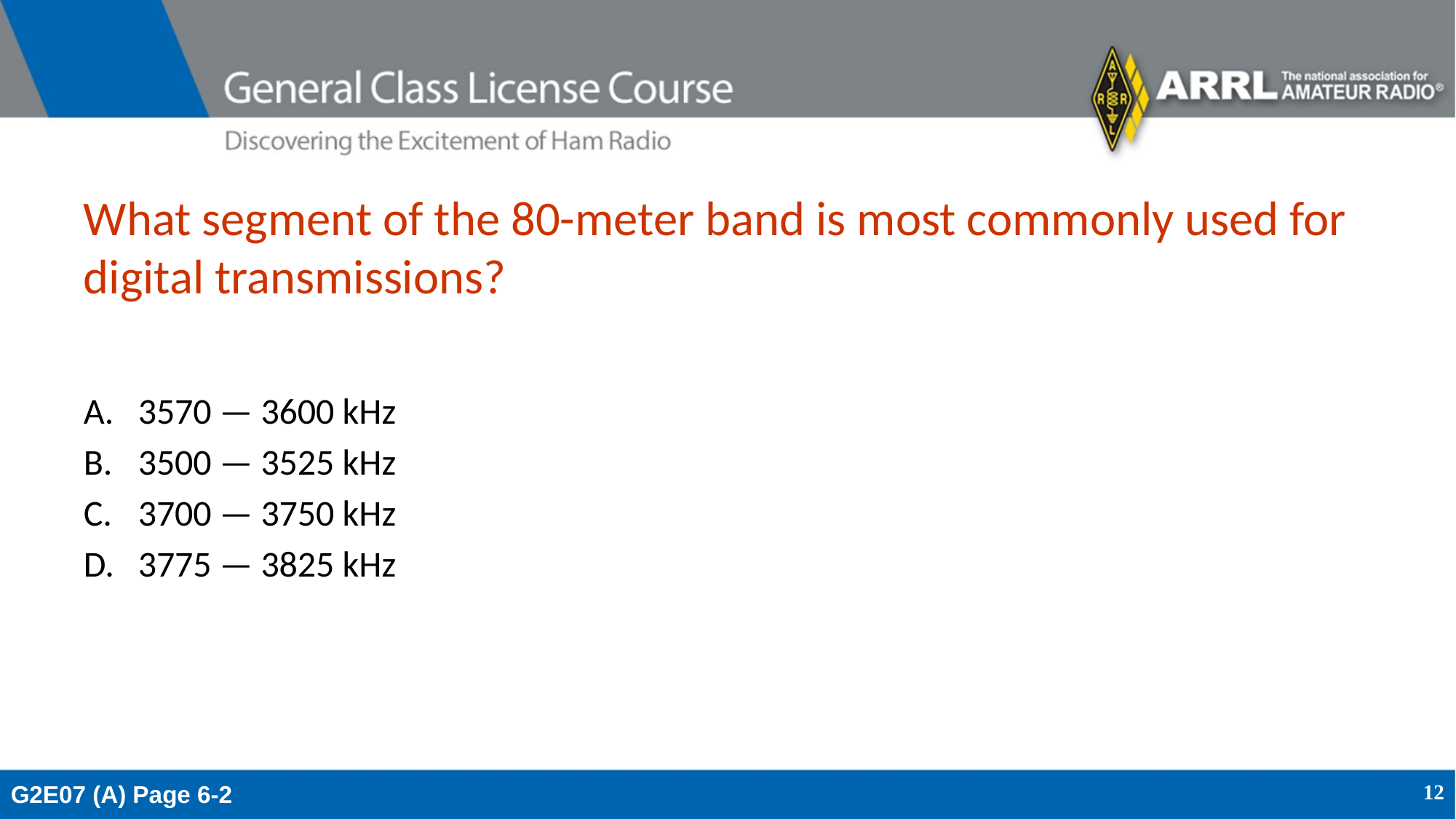

# What segment of the 80-meter band is most commonly used for digital transmissions?
3570 — 3600 kHz
3500 — 3525 kHz
3700 — 3750 kHz
3775 — 3825 kHz
G2E07 (A) Page 6-2
12